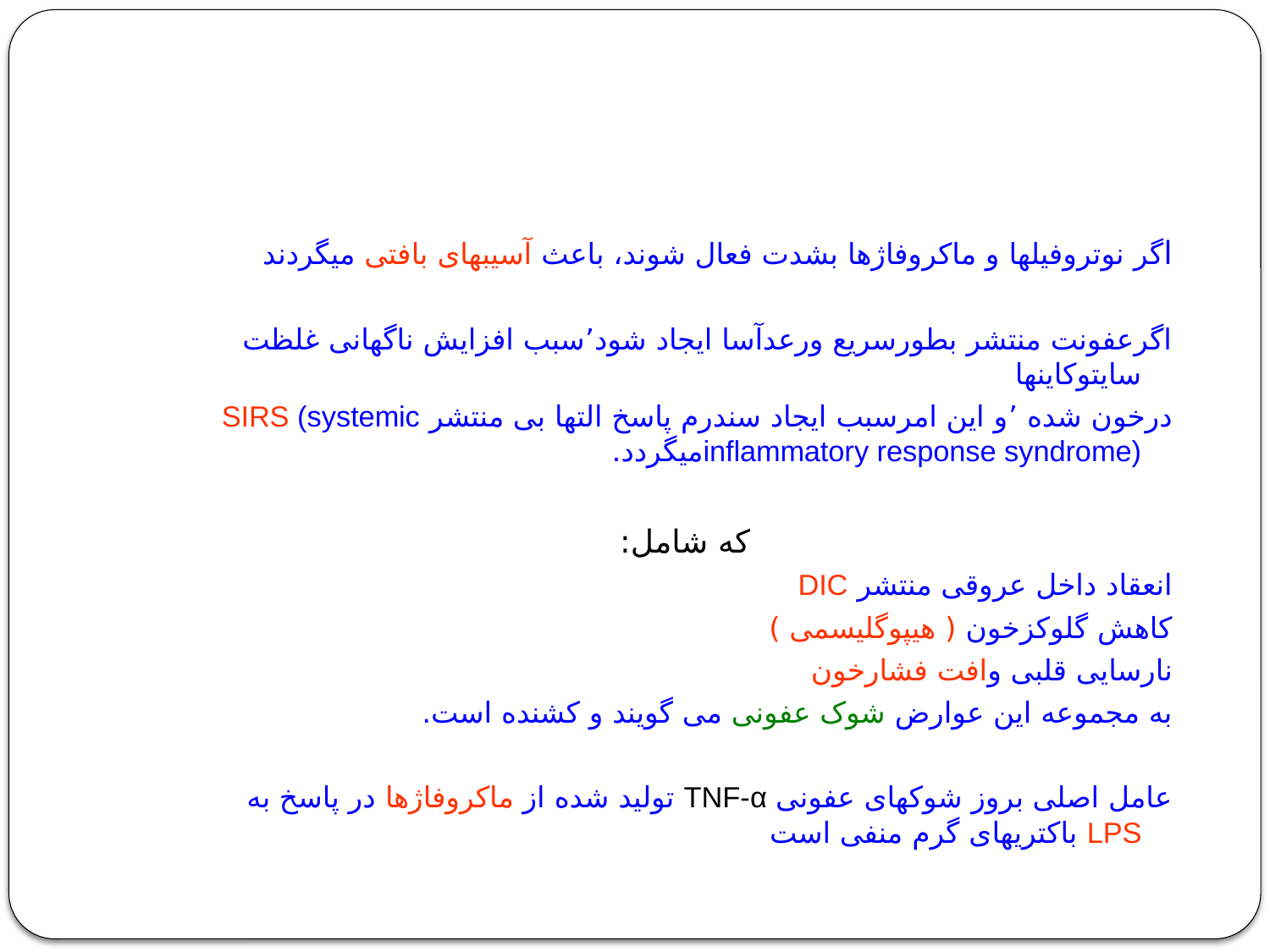

اگر نوتروفیلها و ماکروفاژها بشدت فعال شوند، باعث آسیبهای بافتی میگردند

اگرعفونت منتشر بطورسریع ورعدآسا ایجاد شود٬سبب افزایش ناگهانی غلظت سایتوکاینها
درخون شده ٬و این امرسبب ایجاد سندرم پاسخ التها بی منتشر SIRS (systemic inflammatory response syndrome)میگردد.

که شامل:
انعقاد داخل عروقی منتشر DIC
کاهش گلوکزخون ( هیپوگلیسمی )
نارسایی قلبی وافت فشارخون
به مجموعه این عوارض شوک عفونی می گویند و کشنده است.

عامل اصلی بروز شوکهای عفونی TNF-α تولید شده از ماکروفاژها در پاسخ به LPS باکتریهای گرم منفی است